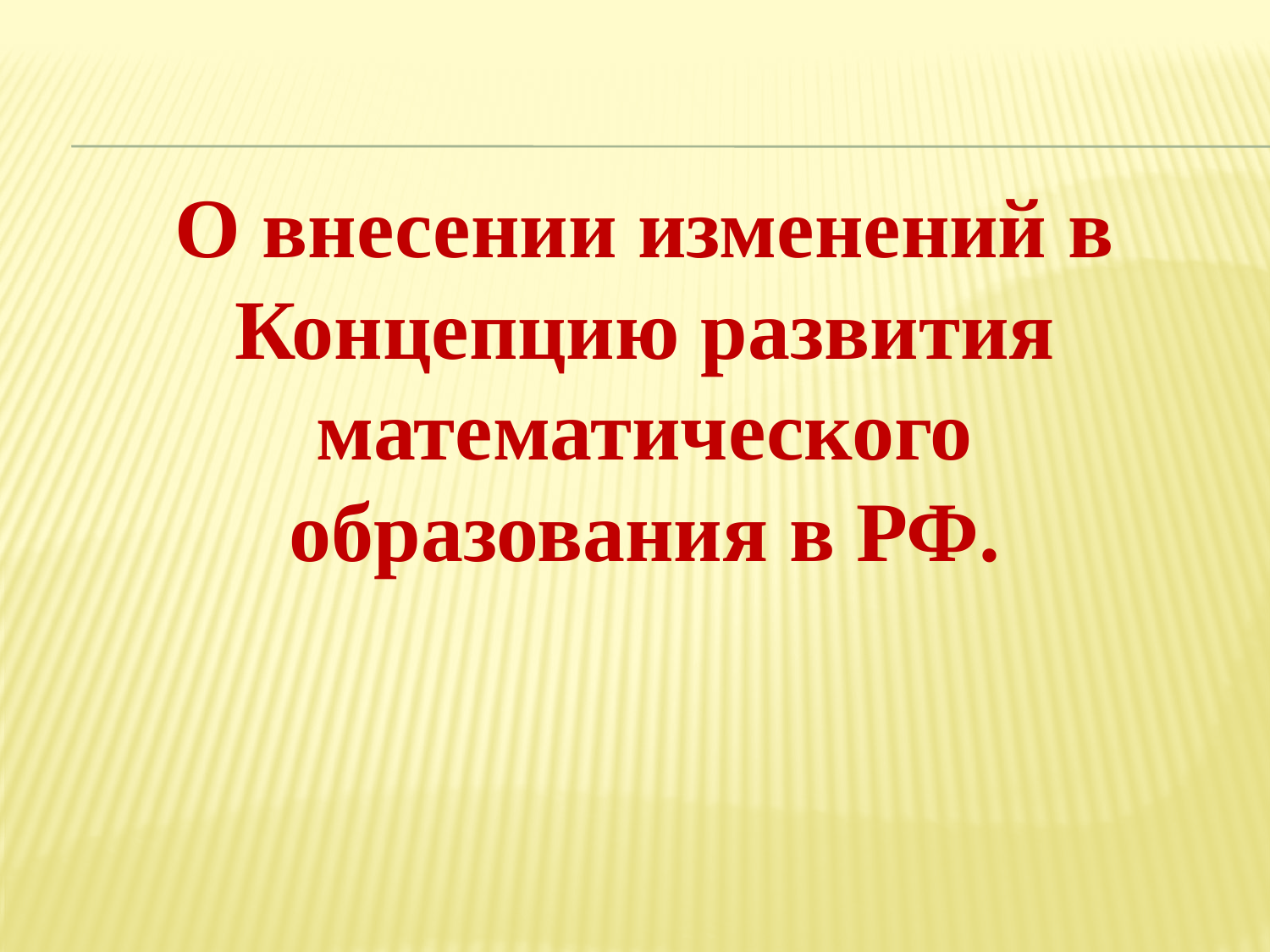

О внесении изменений в Концепцию развития математического образования в РФ.